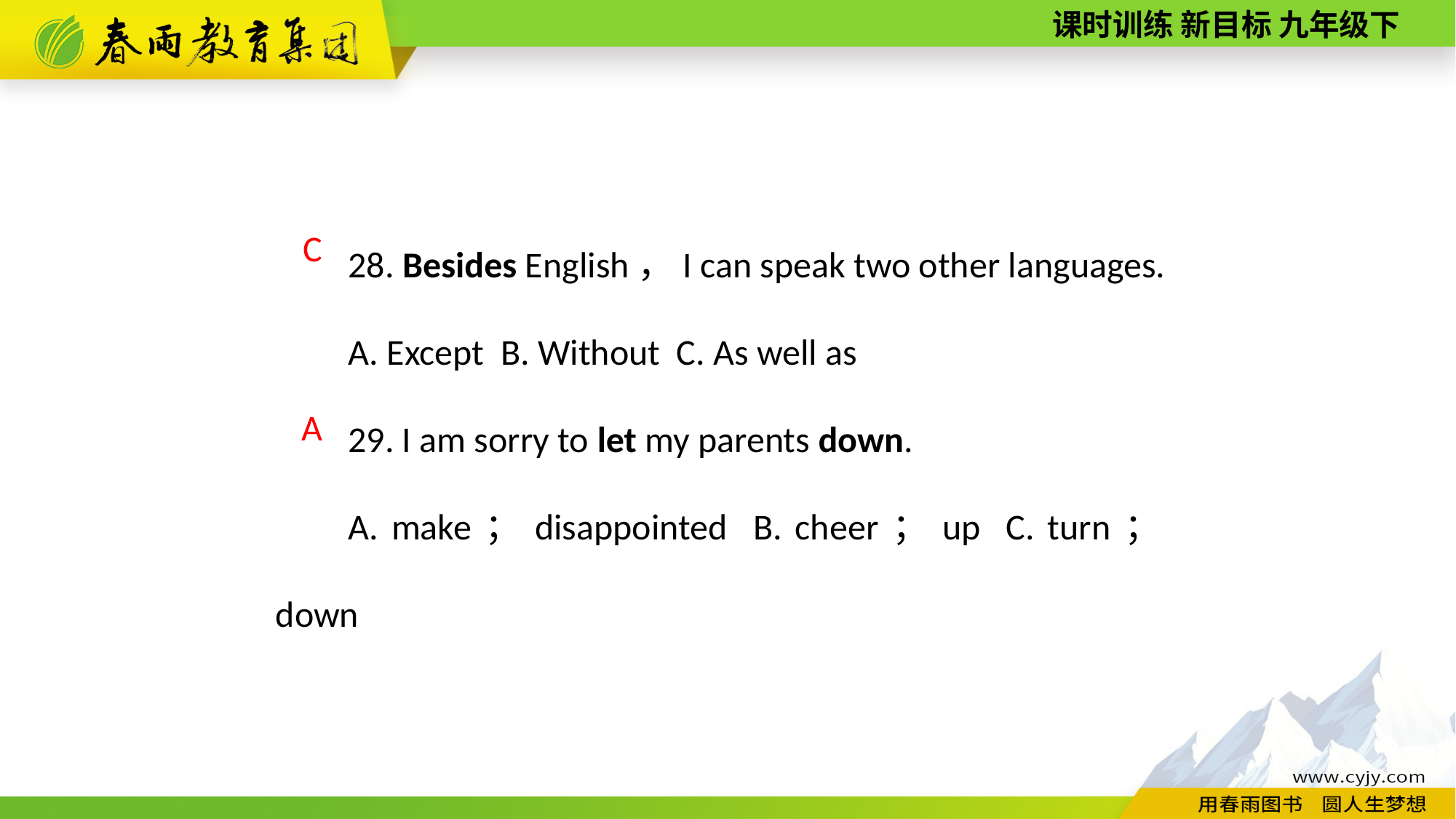

28. Besides English，I can speak two other languages.
A. Except  B. Without  C. As well as
29. I am sorry to let my parents down.
A. make；disappointed  B. cheer；up  C. turn；down
C
A